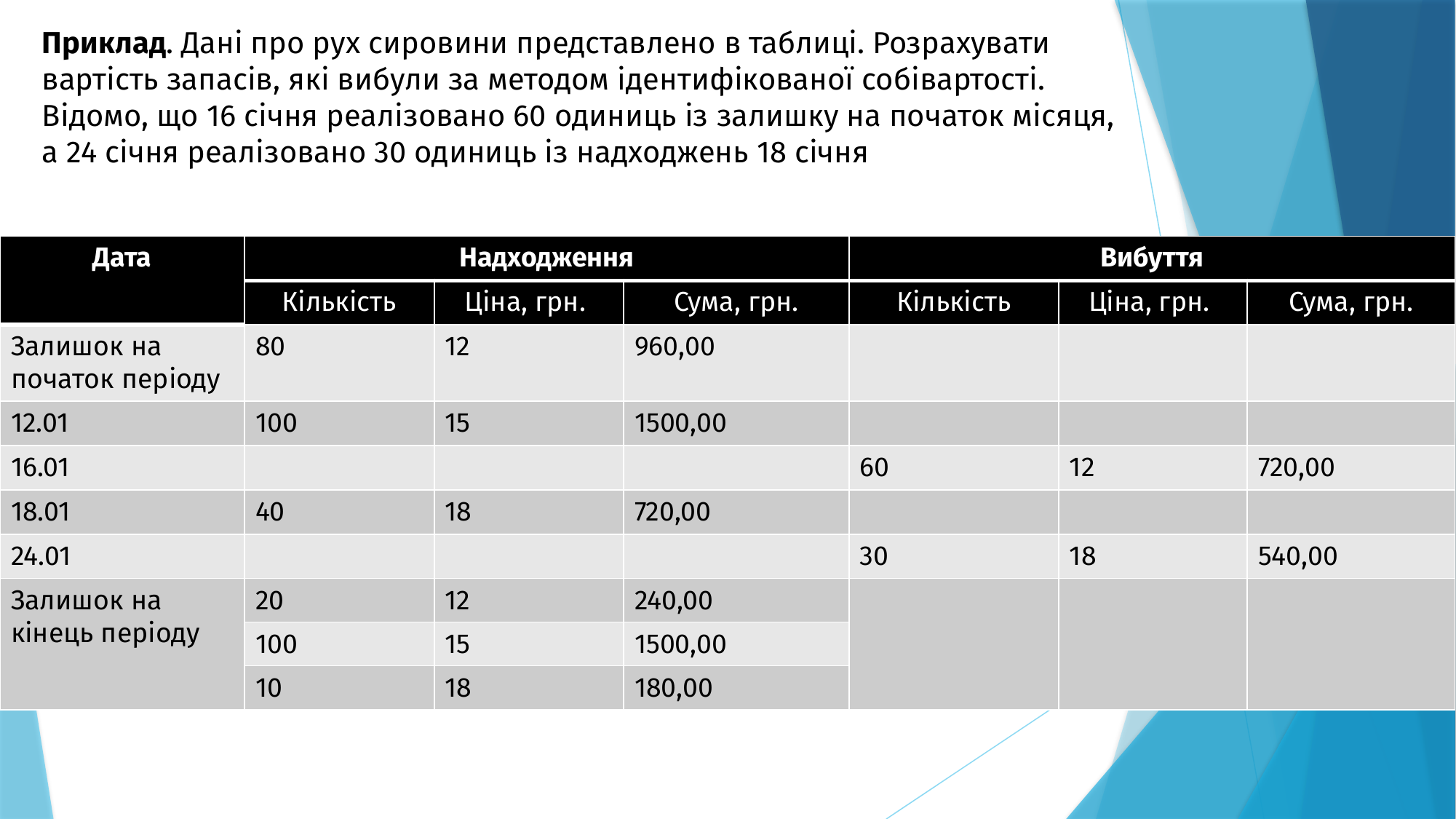

Приклад. Дані про рух сировини представлено в таблиці. Розрахувати вартість запасів, які вибули за методом ідентифікованої собівартості.
Відомо, що 16 січня реалізовано 60 одиниць із залишку на початок місяця, а 24 січня реалізовано 30 одиниць із надходжень 18 січня
| Дата | Надходження |  |  | Вибуття |  |  |
| --- | --- | --- | --- | --- | --- | --- |
|  | Кількість | Ціна, грн. | Сума, грн. | Кількість | Ціна, грн. | Сума, грн. |
| Залишок на початок періоду | 80 | 12 | 960,00 |  |  |  |
| 12.01 | 100 | 15 | 1500,00 |  |  |  |
| 16.01 |  |  |  | 60 | 12 | 720,00 |
| 18.01 | 40 | 18 | 720,00 |  |  |  |
| 24.01 |  |  |  | 30 | 18 | 540,00 |
| Залишок на кінець періоду | 20 | 12 | 240,00 |  |  |  |
|  | 100 | 15 | 1500,00 |  |  |  |
|  | 10 | 18 | 180,00 |  |  |  |